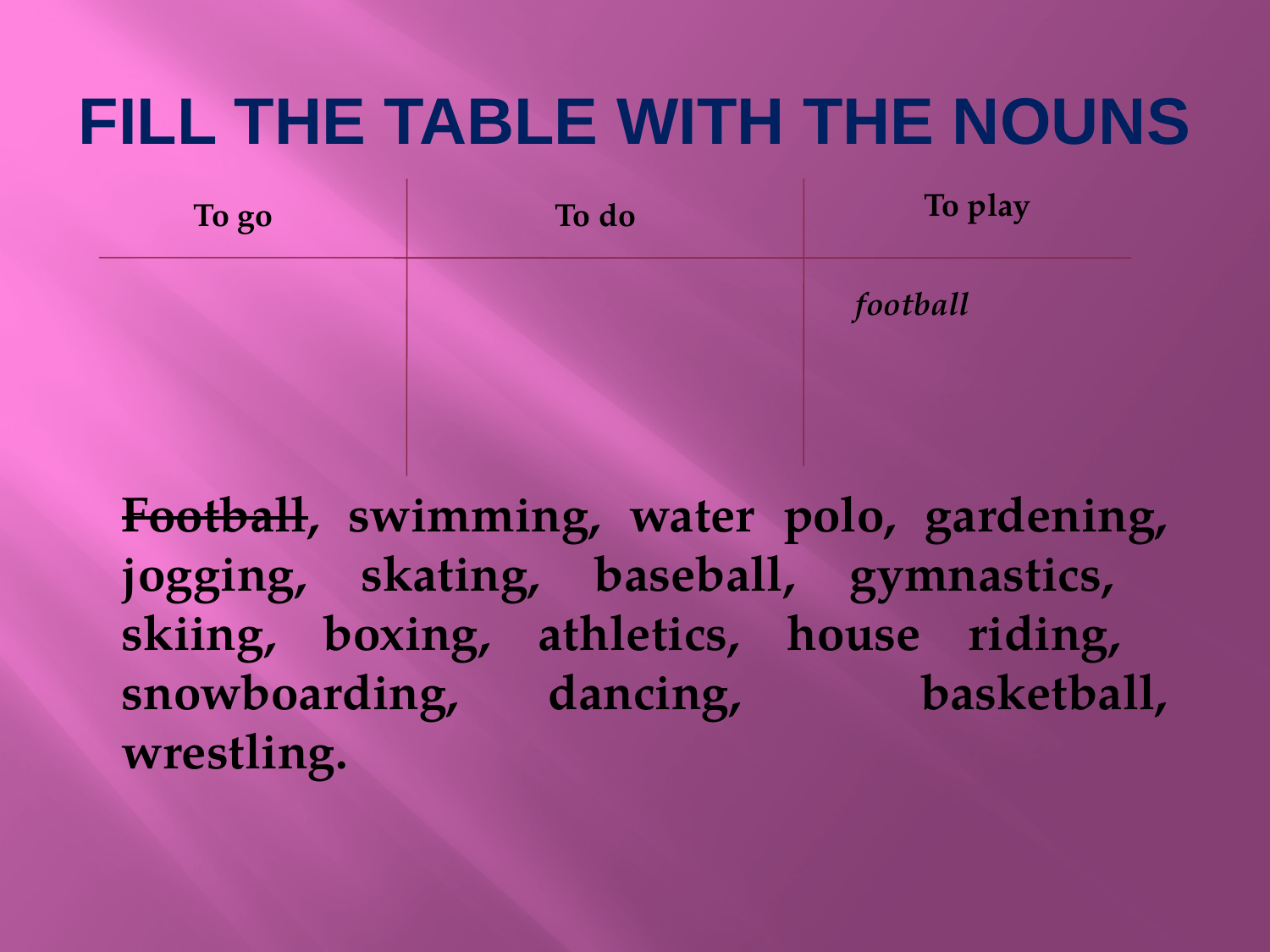

# FILL THE TABLE WITH THE NOUNS
To play
To go
To do
football
Football, swimming, water polo, gardening, jogging, skating, baseball, gymnastics,  skiing, boxing, athletics, house riding,  snowboarding, dancing,  basketball, wrestling.